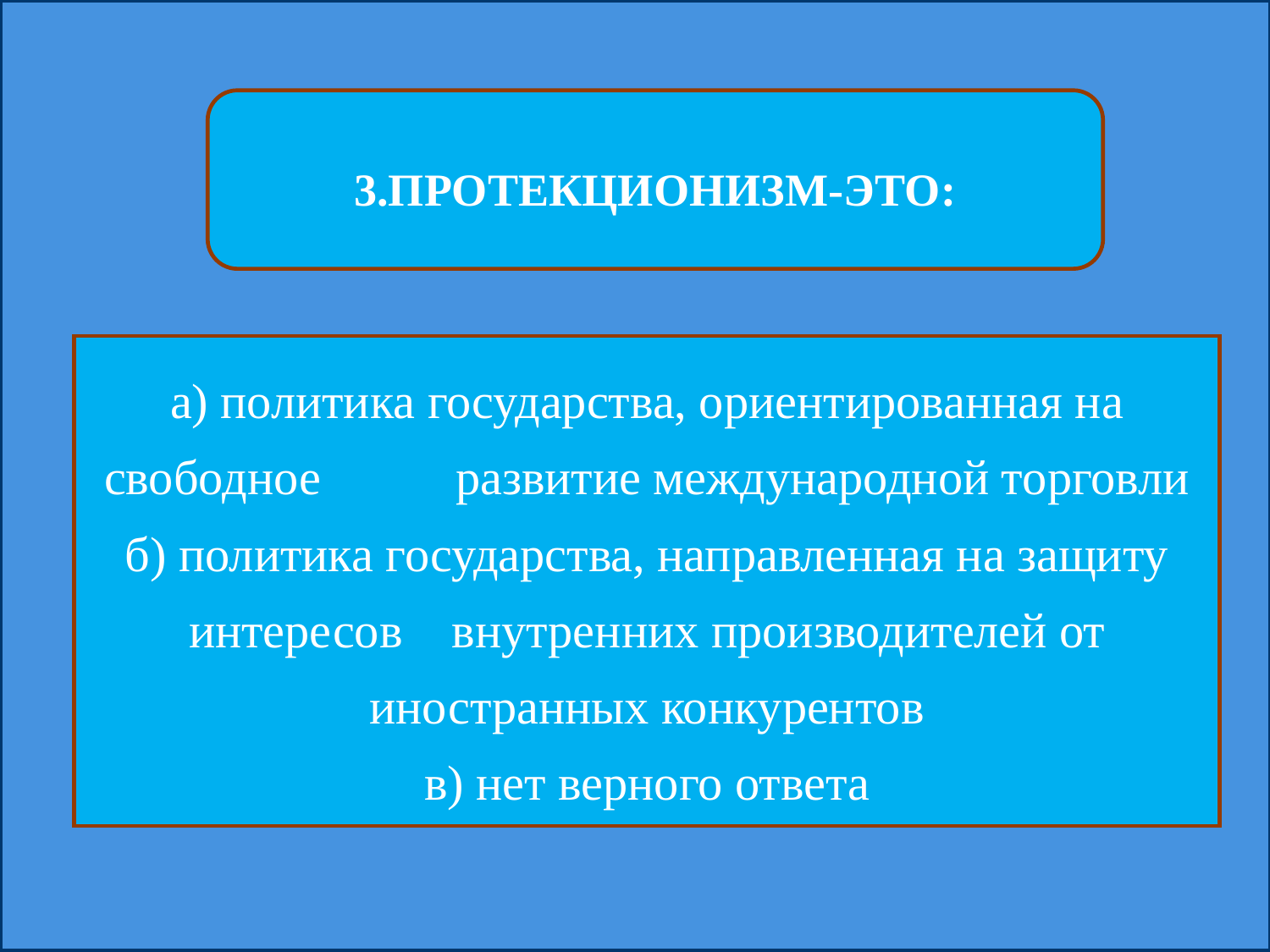

3.ПРОТЕКЦИОНИЗМ-ЭТО:
а) политика государства, ориентированная на свободное           развитие международной торговли
б) политика государства, направленная на защиту интересов    внутренних производителей от иностранных конкурентов
в) нет верного ответа